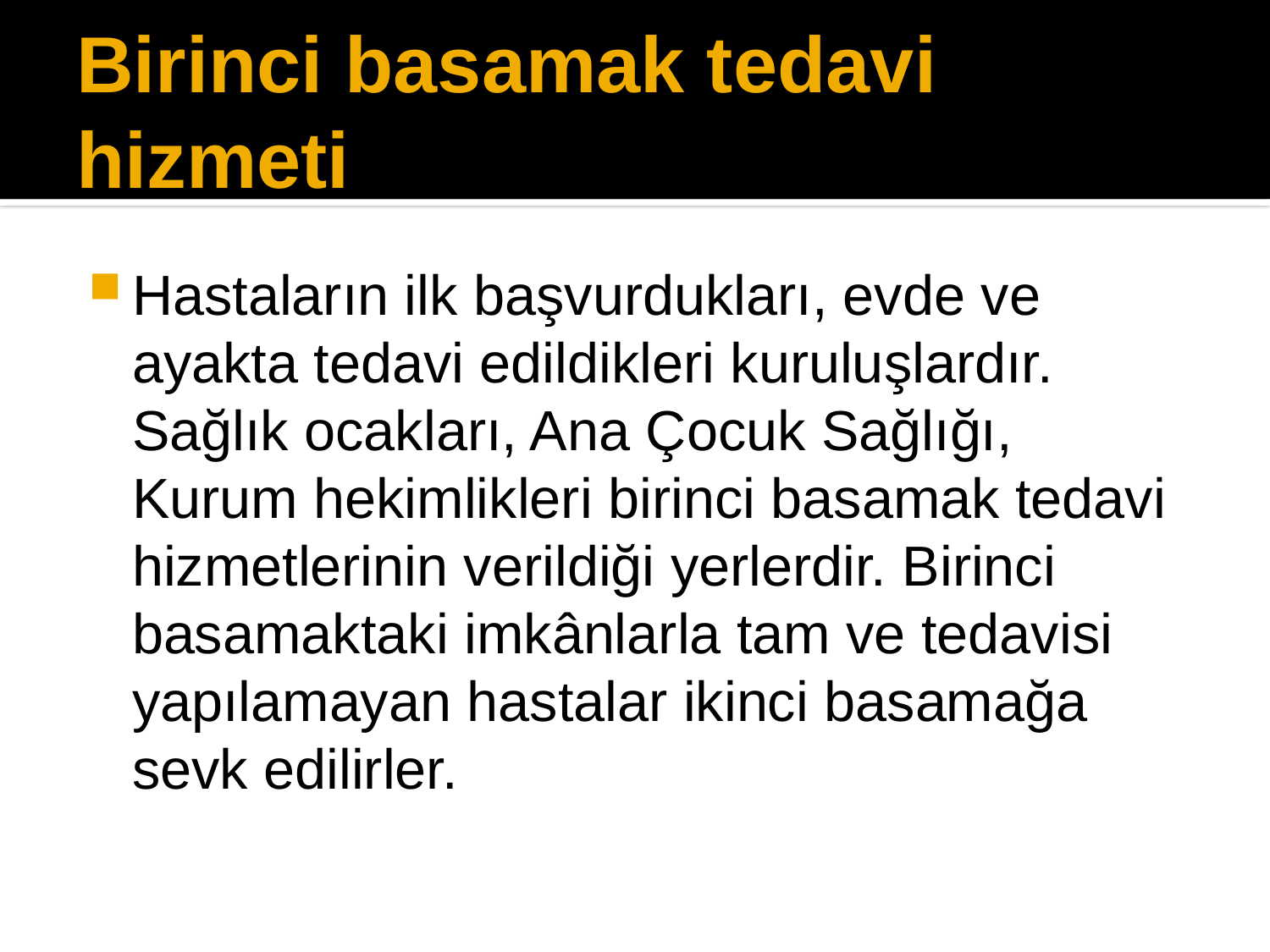

# Birinci basamak tedavi hizmeti
Hastaların ilk başvurdukları, evde ve ayakta tedavi edildikleri kuruluşlardır. Sağlık ocakları, Ana Çocuk Sağlığı, Kurum hekimlikleri birinci basamak tedavi hizmetlerinin verildiği yerlerdir. Birinci basamaktaki imkânlarla tam ve tedavisi yapılamayan hastalar ikinci basamağa sevk edilirler.